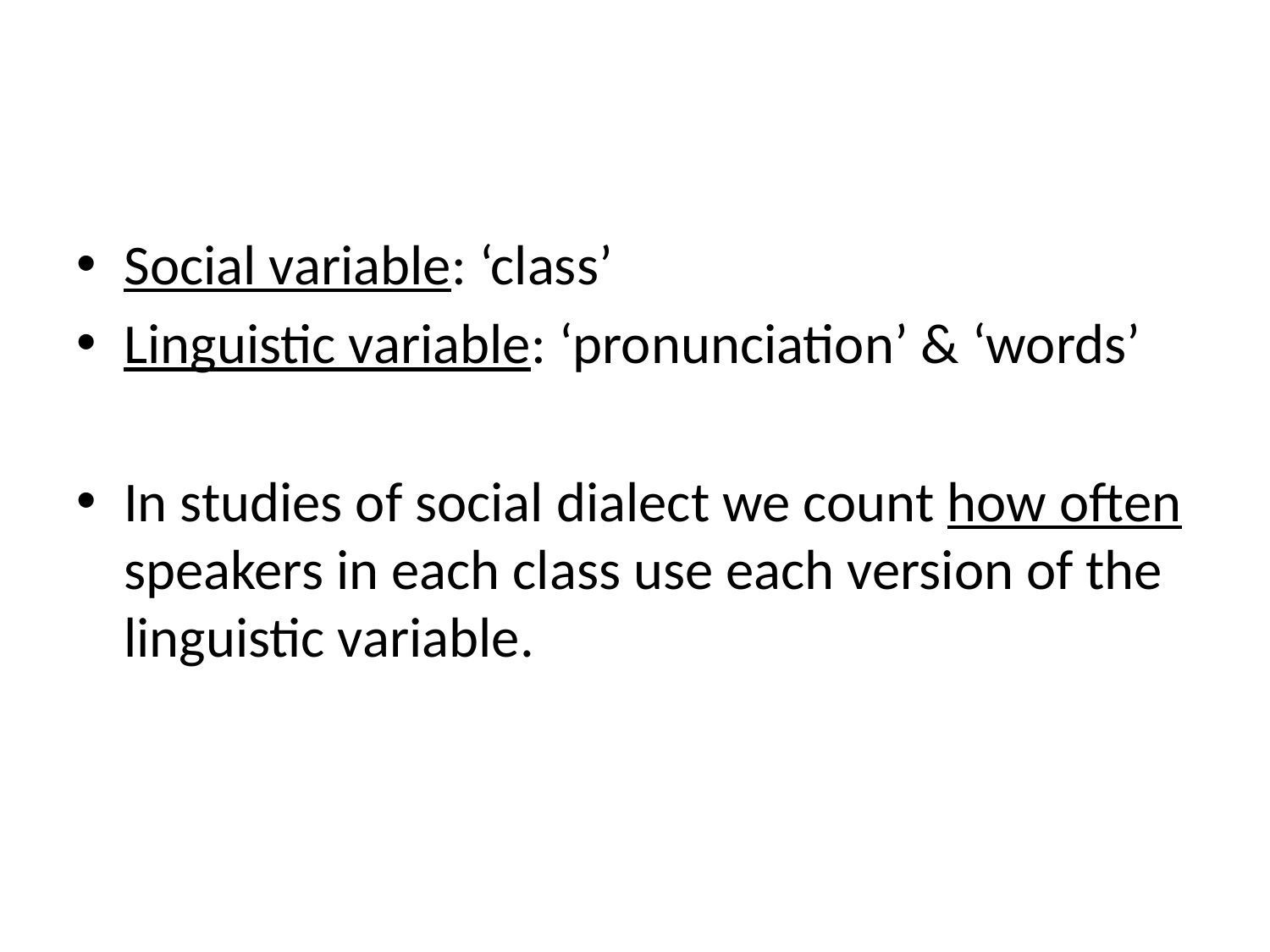

#
Social variable: ‘class’
Linguistic variable: ‘pronunciation’ & ‘words’

In studies of social dialect we count how often speakers in each class use each version of the linguistic variable.